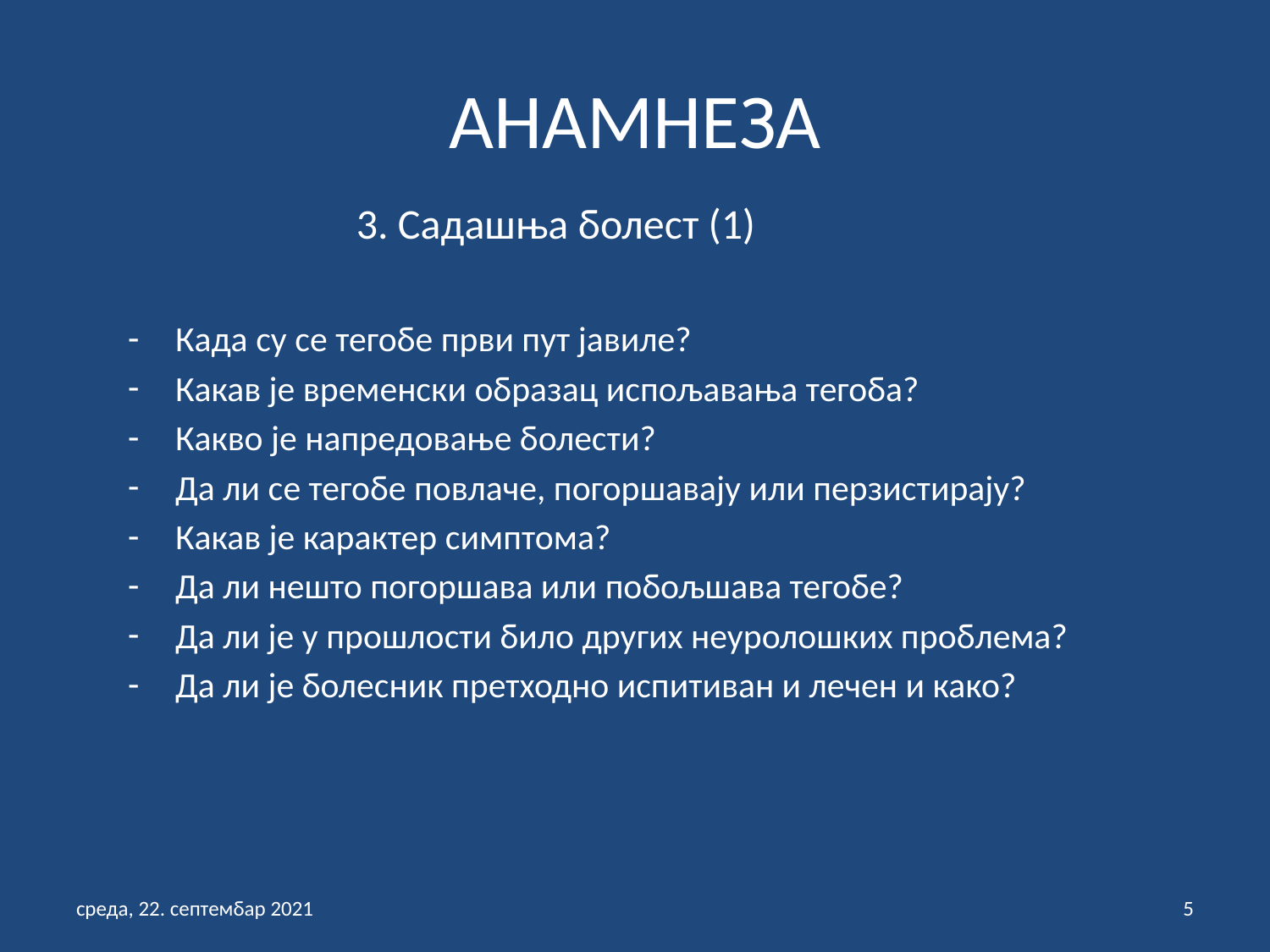

# АНАМНЕЗА
                  3. Садашња болест (1)

Када су се тегобе први пут јавиле?
Какав је временски образац испољавања тегоба?
Какво је напредовање болести?
Да ли се тегобе повлаче, погоршавају или перзистирају?
Какав је карактер симптома?
Да ли нешто погоршава или побољшава тегобе?
Да ли је у прошлости било других неуролошких проблема?
Да ли је болесник претходно испитиван и лечен и како?
среда, 22. септембар 2021
5